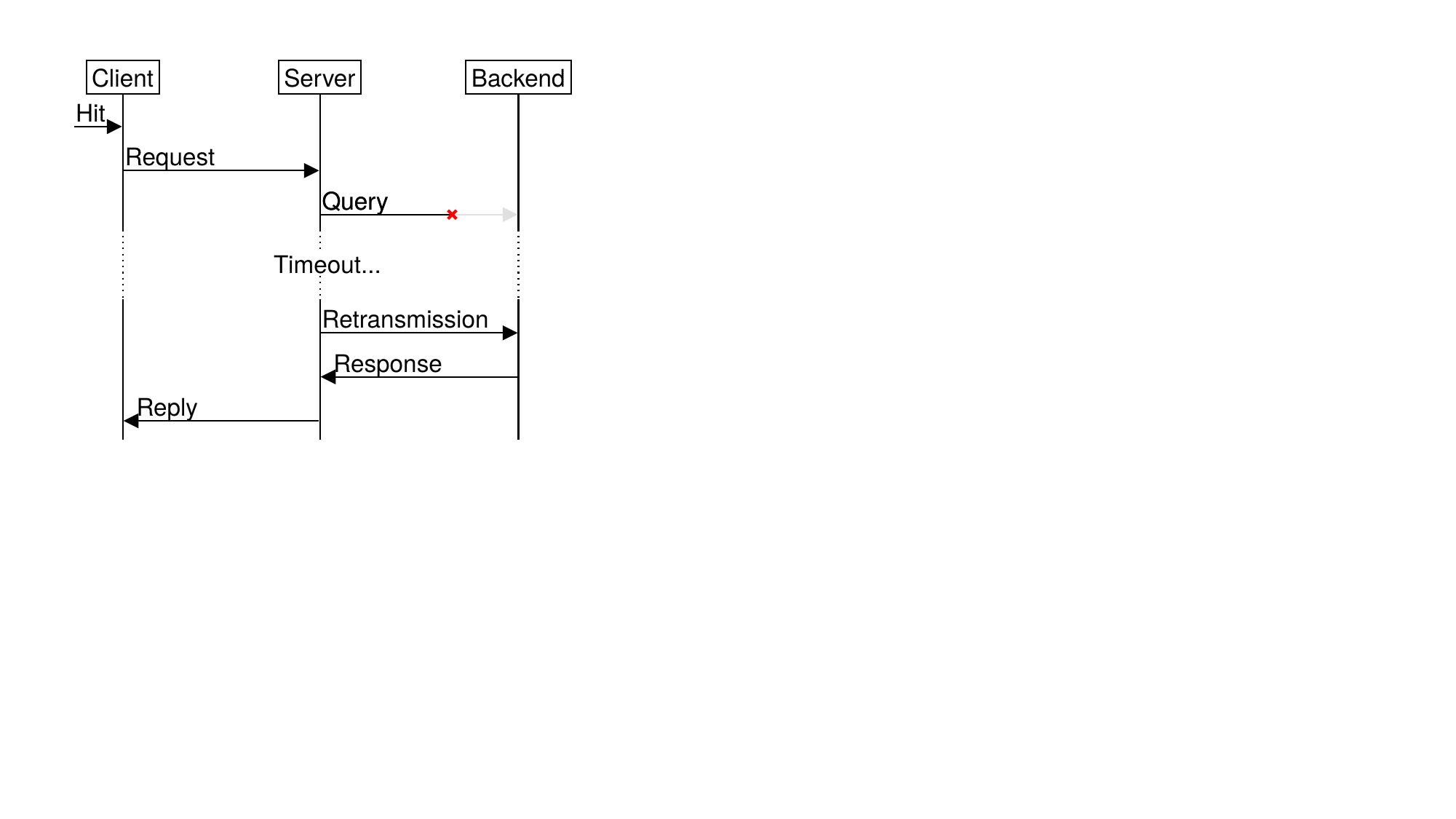

Client
Server
Backend
Hit
Request
Query
Query
Timeout...
Retransmission
Response
Reply